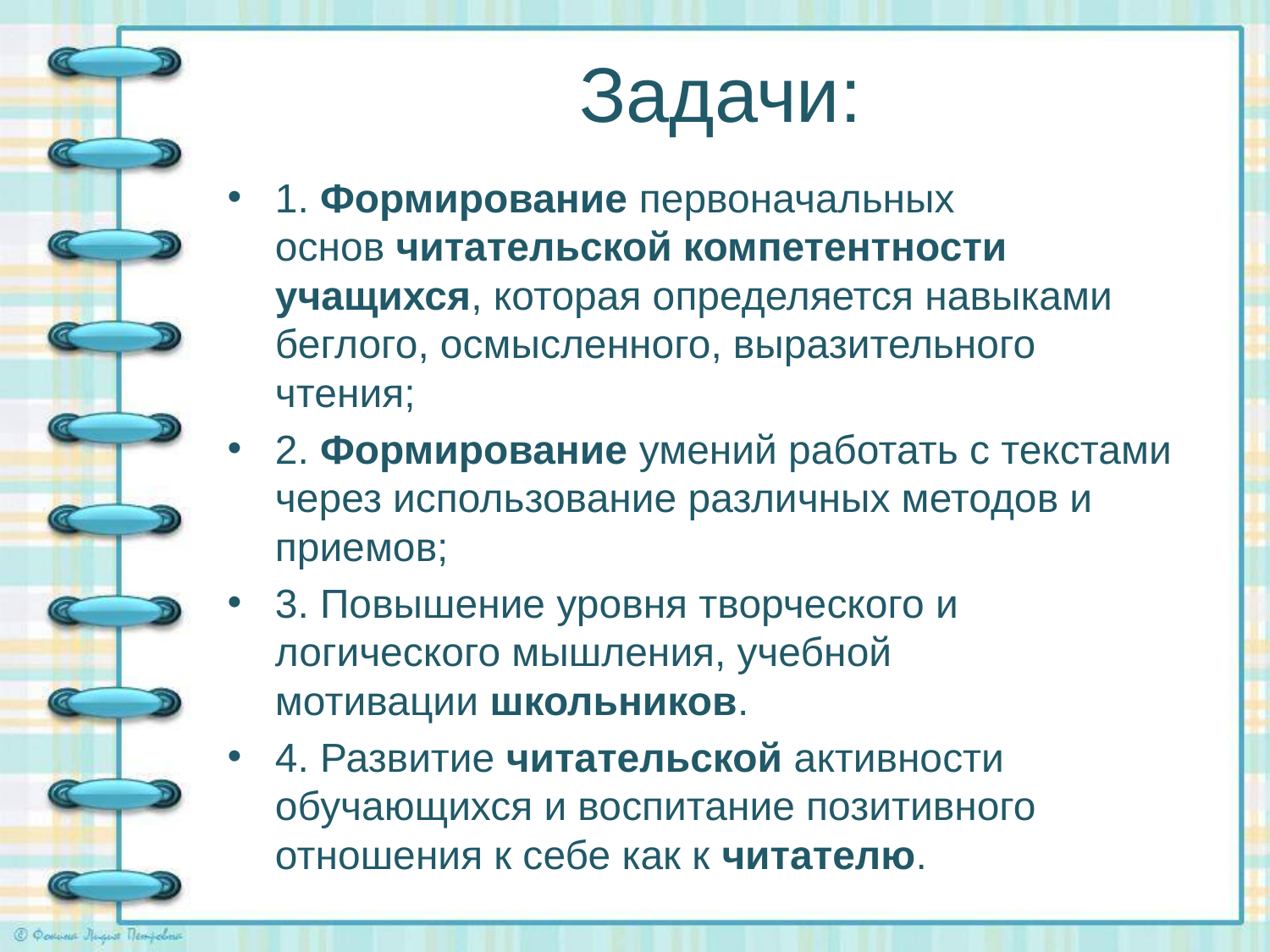

# Задачи:
1. Формирование первоначальных основ читательской компетентности учащихся, которая определяется навыками беглого, осмысленного, выразительного чтения;
2. Формирование умений работать с текстами через использование различных методов и приемов;
3. Повышение уровня творческого и логического мышления, учебной мотивации школьников.
4. Развитие читательской активности обучающихся и воспитание позитивного отношения к себе как к читателю.